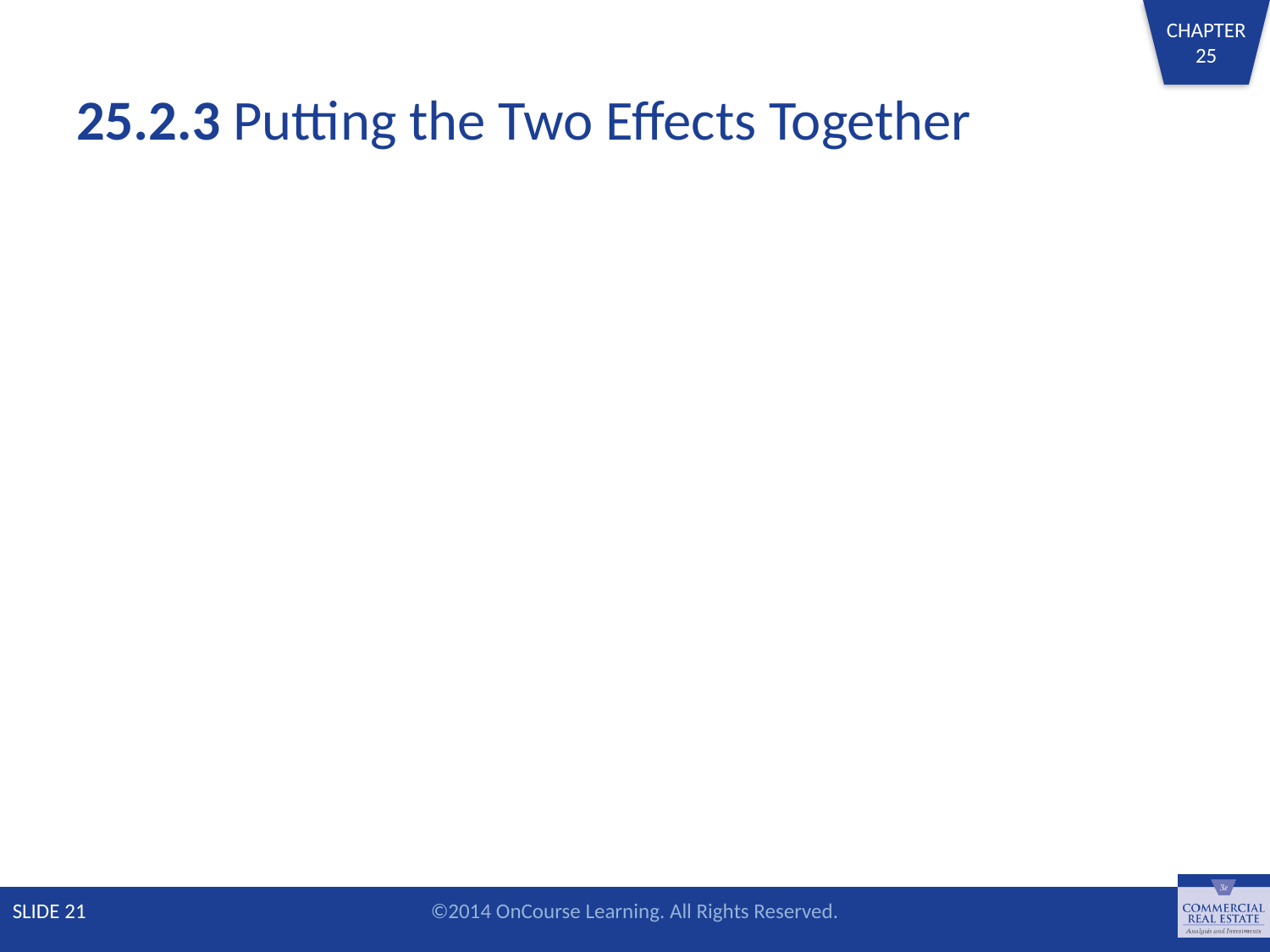

# 25.2.3 Putting the Two Effects Together

SLIDE 21